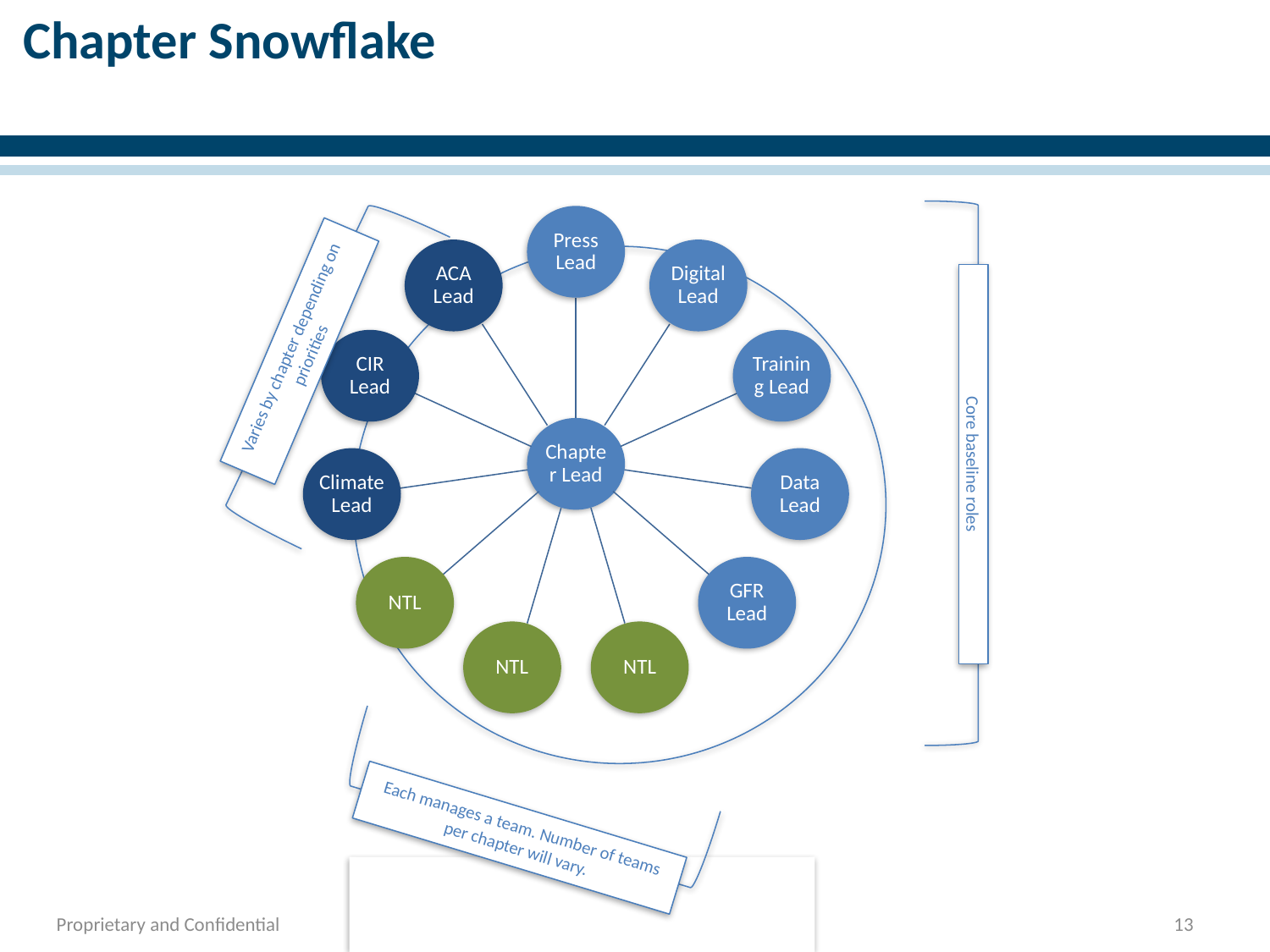

# Chapter Snowflake

Varies by chapter depending on priorities
Chapter Lead

Press Lead

Digital Lead

Training Lead

Data Lead

GFR Lead

NTL

NTL

NTL

Climate Lead

CIR Lead

ACA Lead

Each manages a team. Number of teams per chapter will vary.
Core baseline roles

13